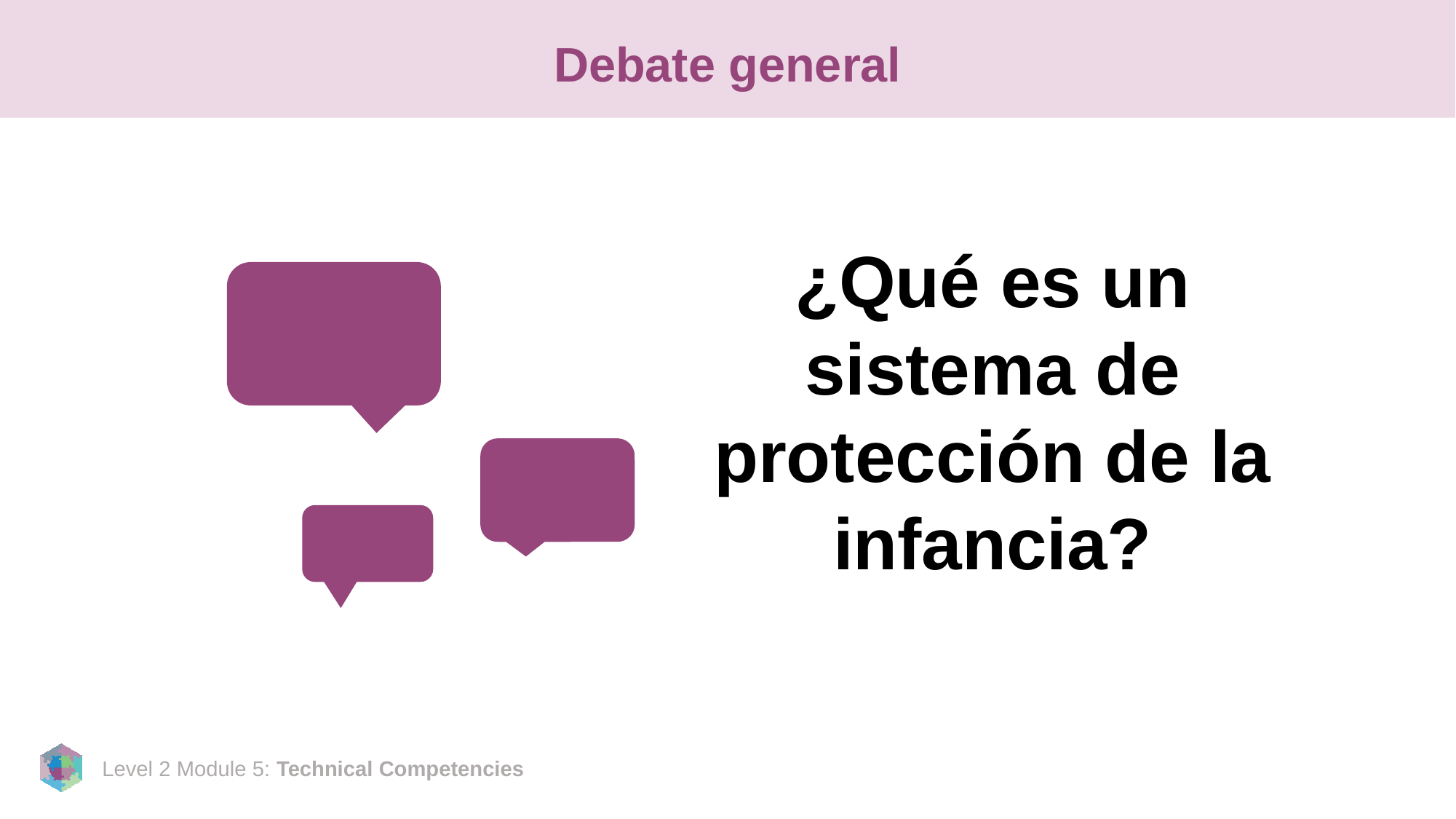

# Debate general
¿Qué es un sistema de protección de la infancia?